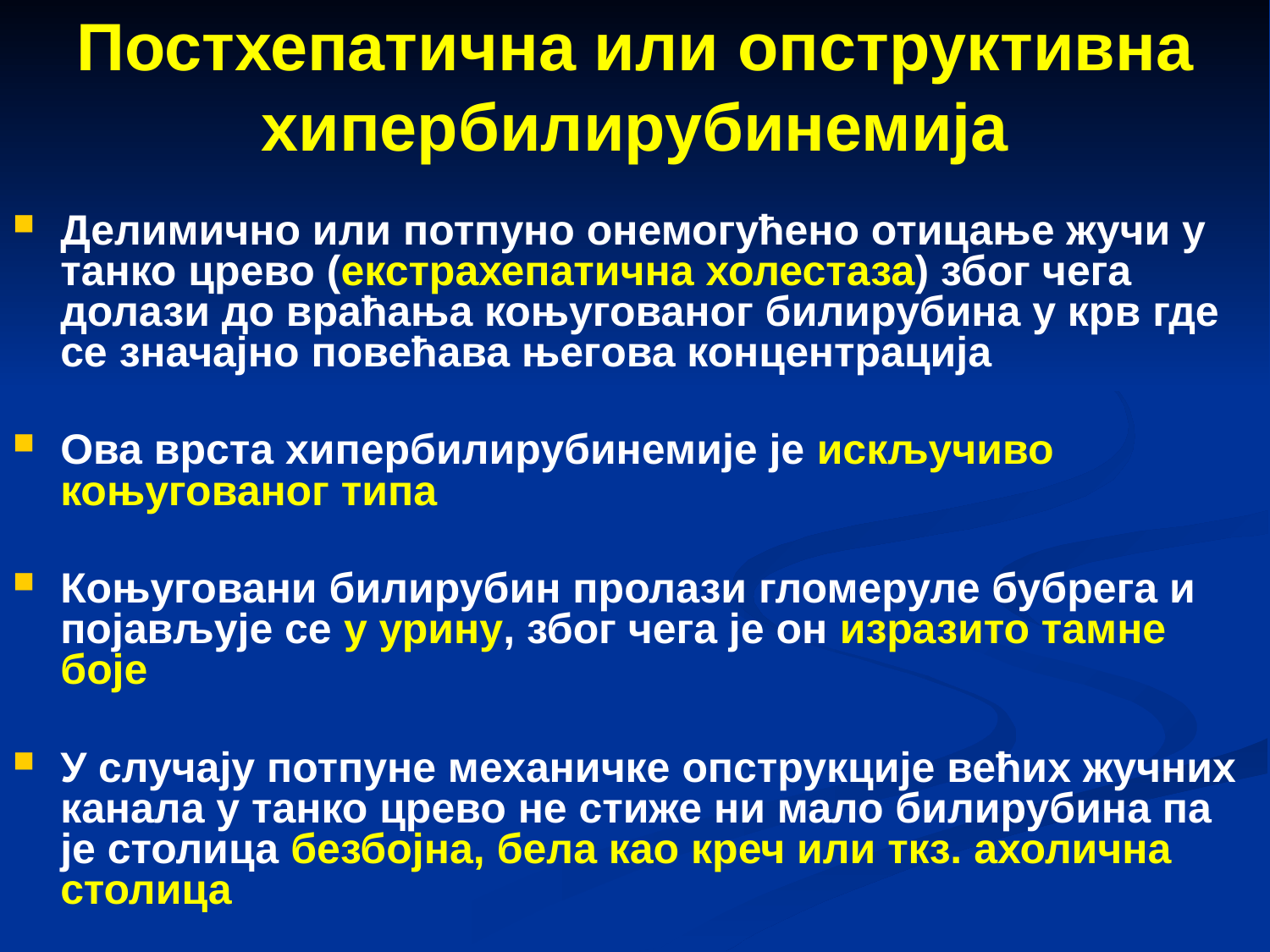

# Постхепатична или опструктивна хипербилирубинемија
Делимично или потпуно онемогућено отицање жучи у танко црево (екстрахепатична холестаза) због чега долази до враћања коњугованог билирубина у крв где се значајно повећава његова концентрација

Ова врста хипербилирубинемије је искључиво коњугованог типа

Коњуговани билирубин пролази гломеруле бубрега и појављује се у урину, због чега је он изразито тамне боје

У случају потпуне механичке опструкције већих жучних канала у танко црево не стиже ни мало билирубина па је столица безбојна, бела као креч или ткз. ахолична столица